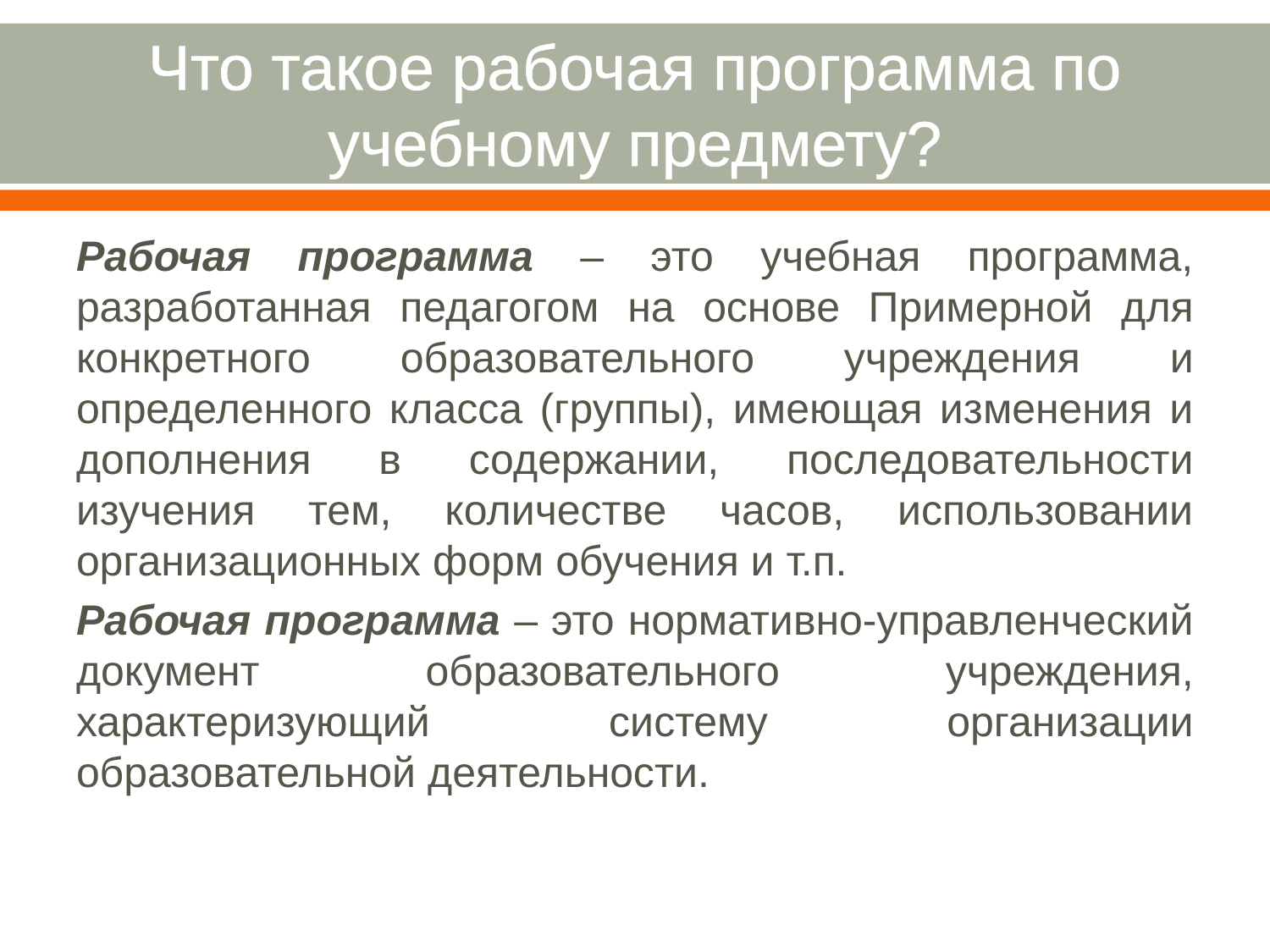

# Что такое рабочая программа по учебному предмету?
Рабочая программа – это учебная программа, разработанная педагогом на основе Примерной для конкретного образовательного учреждения и определенного класса (группы), имеющая изменения и дополнения в содержании, последовательности изучения тем, количестве часов, использовании организационных форм обучения и т.п.
Рабочая программа – это нормативно-управленческий документ образовательного учреждения, характеризующий систему организации образовательной деятельности.